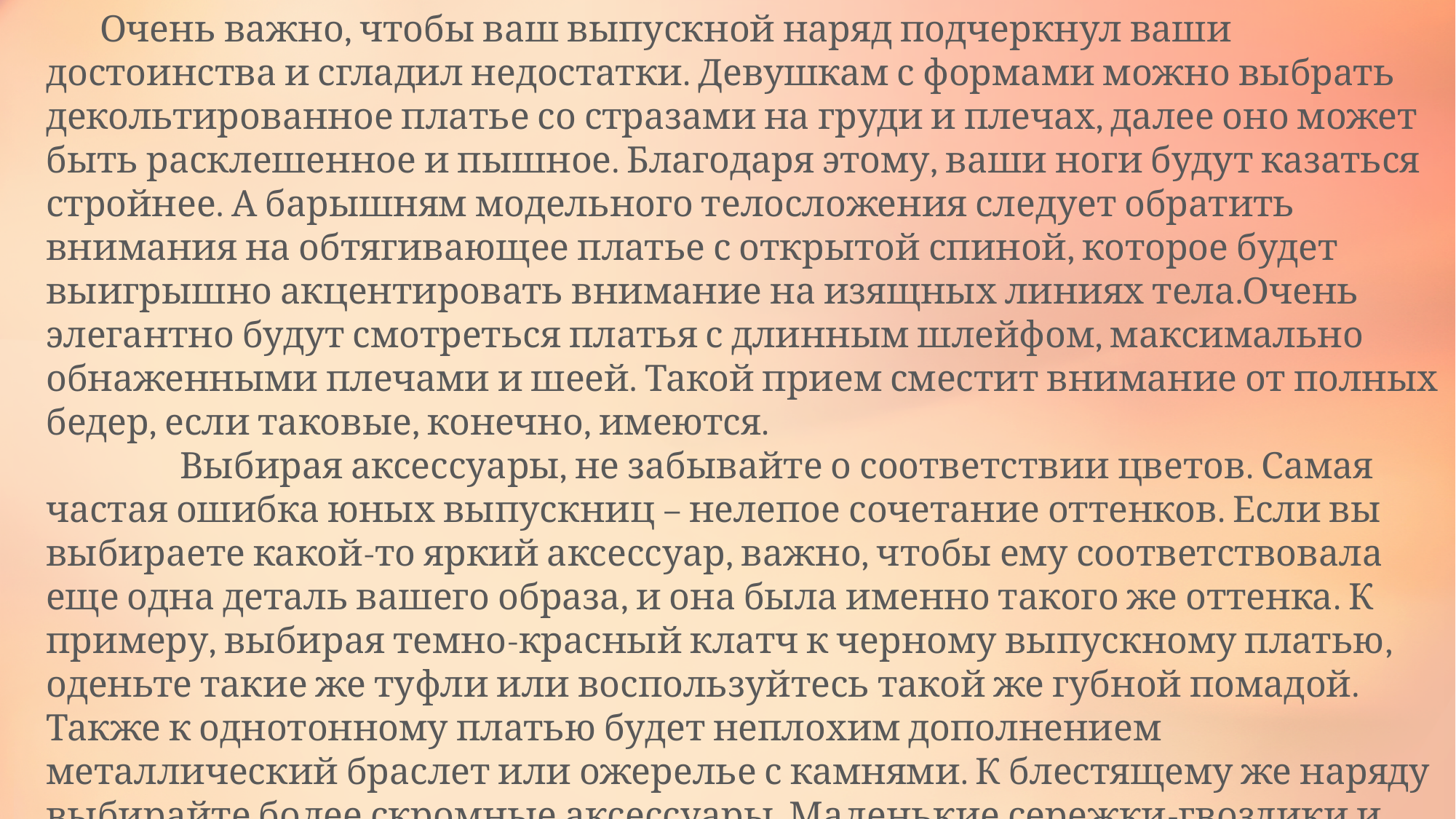

Очень важно, чтобы ваш выпускной наряд подчеркнул ваши достоинства и сгладил недостатки. Девушкам с формами можно выбрать декольтированное платье со стразами на груди и плечах, далее оно может быть расклешенное и пышное. Благодаря этому, ваши ноги будут казаться стройнее. А барышням модельного телосложения следует обратить внимания на обтягивающее платье с открытой спиной, которое будет выигрышно акцентировать внимание на изящных линиях тела.Очень элегантно будут смотреться платья с длинным шлейфом, максимально обнаженными плечами и шеей. Такой прием сместит внимание от полных бедер, если таковые, конечно, имеются.
          Выбирая аксессуары, не забывайте о соответствии цветов. Самая частая ошибка юных выпускниц – нелепое сочетание оттенков. Если вы выбираете какой-то яркий аксессуар, важно, чтобы ему соответствовала еще одна деталь вашего образа, и она была именно такого же оттенка. К примеру, выбирая темно-красный клатч к черному выпускному платью, оденьте такие же туфли или воспользуйтесь такой же губной помадой.  Также к однотонному платью будет неплохим дополнением металлический браслет или ожерелье с камнями. К блестящему же наряду выбирайте более скромные аксессуары. Маленькие сережки-гвоздики и белые или нежно-розовые туфли и такого же цвета клатч – этого достаточно.